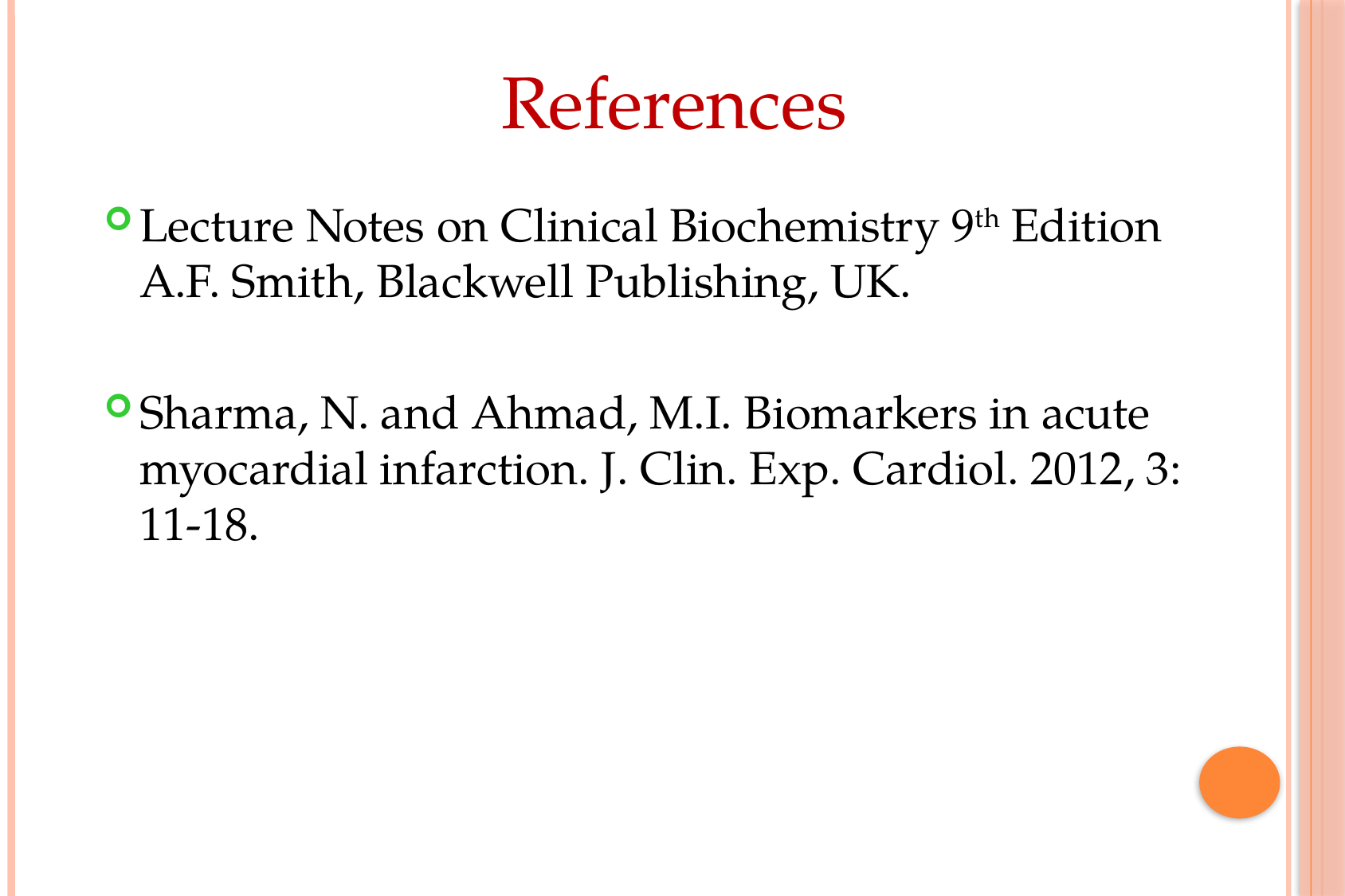

References
Lecture Notes on Clinical Biochemistry 9th Edition A.F. Smith, Blackwell Publishing, UK.

Sharma, N. and Ahmad, M.I. Biomarkers in acute myocardial infarction. J. Clin. Exp. Cardiol. 2012, 3: 11-18.